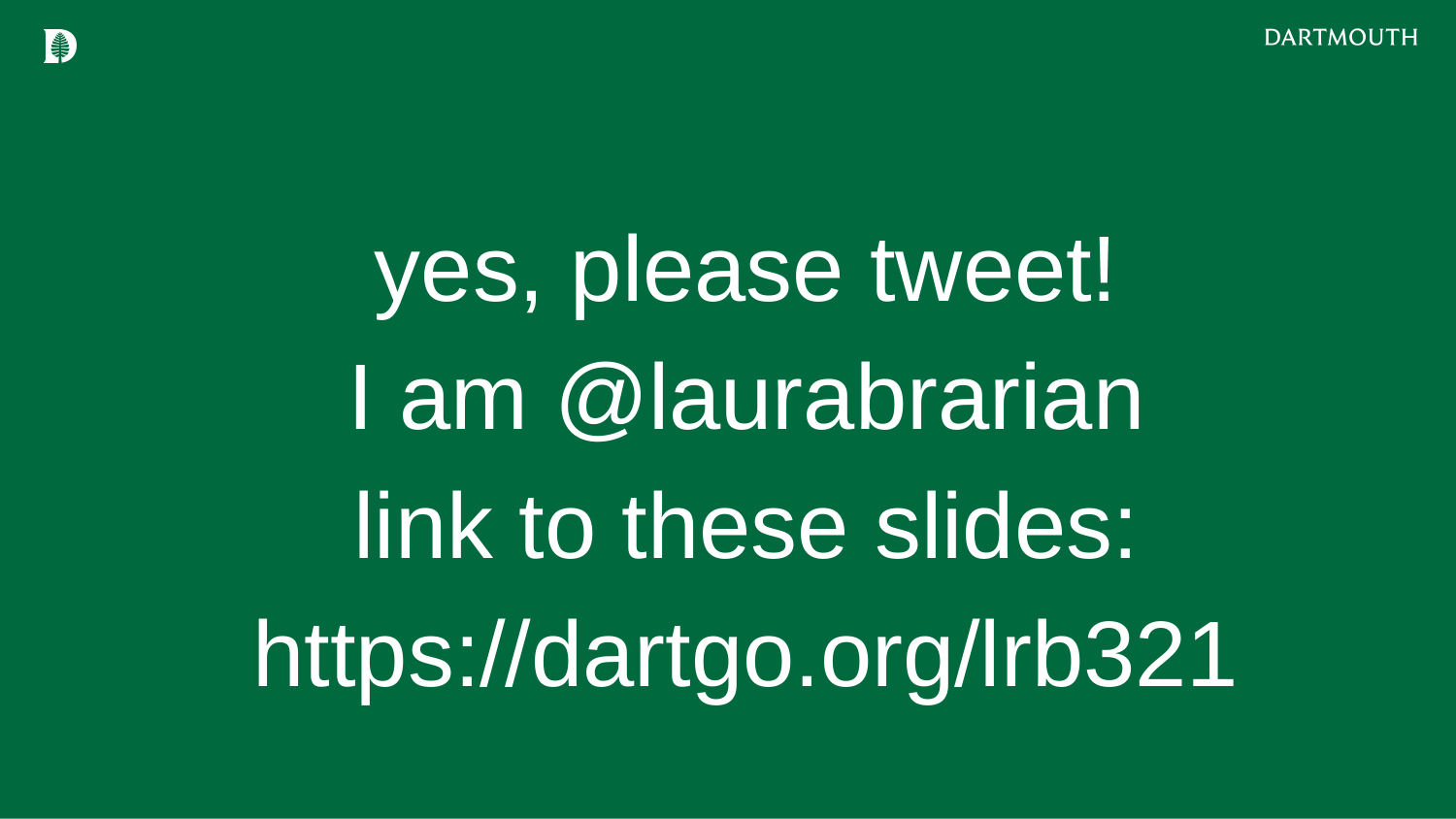

# yes, please tweet!
I am @laurabrarian
link to these slides:
https://dartgo.org/lrb321